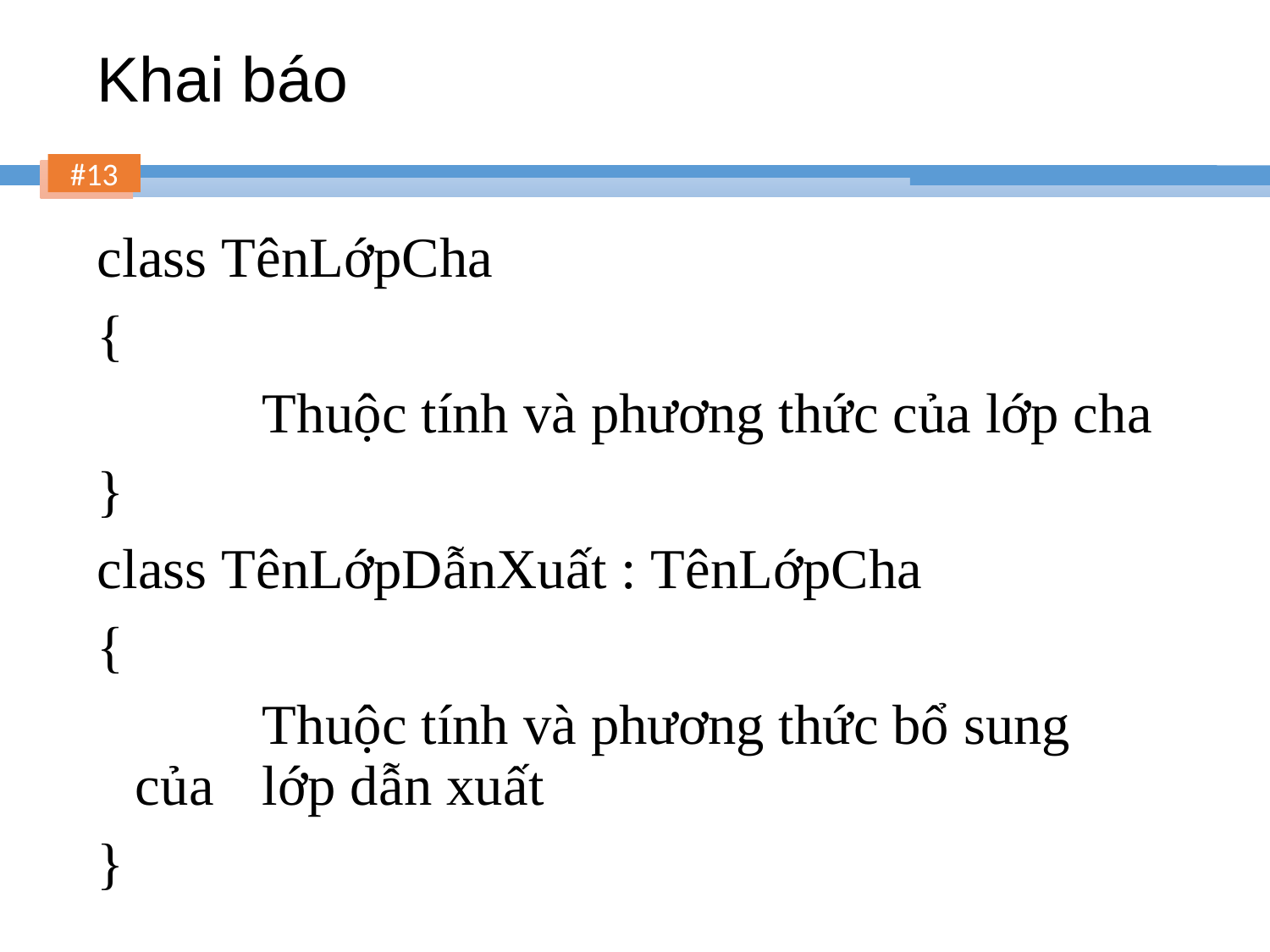

# Khai báo
class TênLớpCha
{
		Thuộc tính và phương thức của lớp cha
}
class TênLớpDẫnXuất : TênLớpCha
{
		Thuộc tính và phương thức bổ sung của 	lớp dẫn xuất
}
13